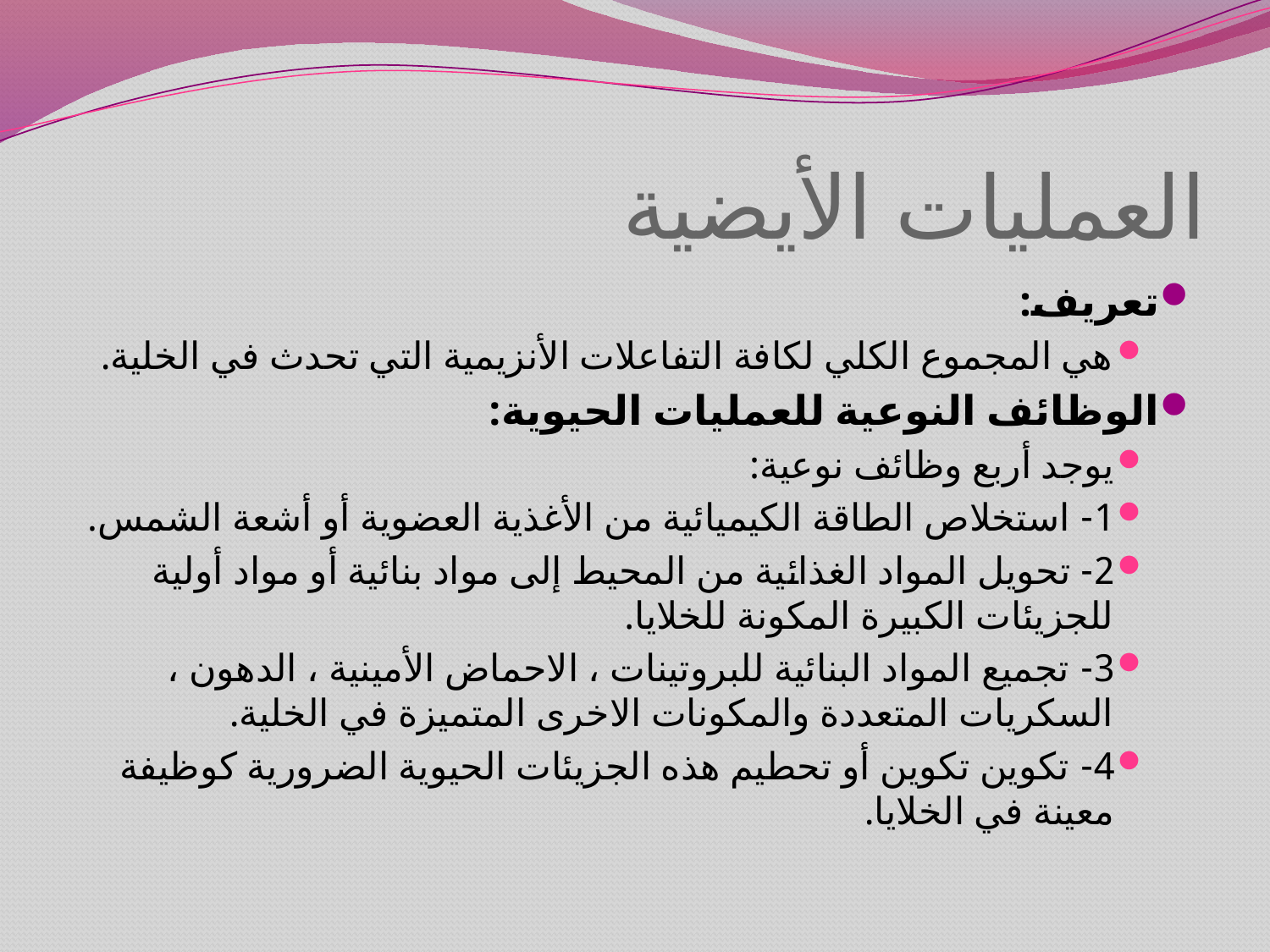

# العمليات الأيضية
تعريف:
هي المجموع الكلي لكافة التفاعلات الأنزيمية التي تحدث في الخلية.
الوظائف النوعية للعمليات الحيوية:
يوجد أربع وظائف نوعية:
1- استخلاص الطاقة الكيميائية من الأغذية العضوية أو أشعة الشمس.
2- تحويل المواد الغذائية من المحيط إلى مواد بنائية أو مواد أولية للجزيئات الكبيرة المكونة للخلايا.
3- تجميع المواد البنائية للبروتينات ، الاحماض الأمينية ، الدهون ، السكريات المتعددة والمكونات الاخرى المتميزة في الخلية.
4- تكوين تكوين أو تحطيم هذه الجزيئات الحيوية الضرورية كوظيفة معينة في الخلايا.